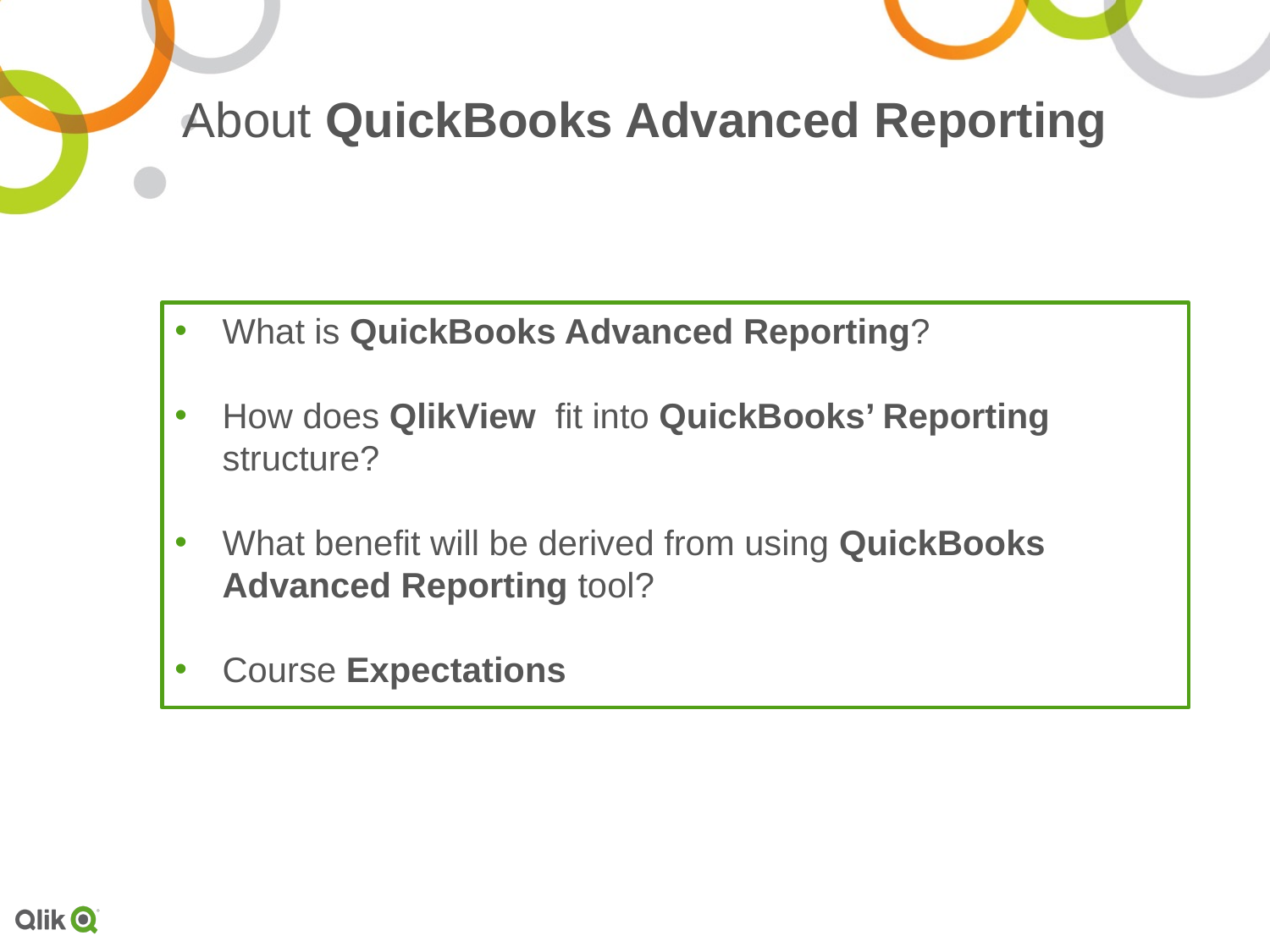

# About QuickBooks Advanced Reporting
What is QuickBooks Advanced Reporting?
How does QlikView  fit into QuickBooks’ Reporting structure?
What benefit will be derived from using QuickBooks Advanced Reporting tool?
Course Expectations